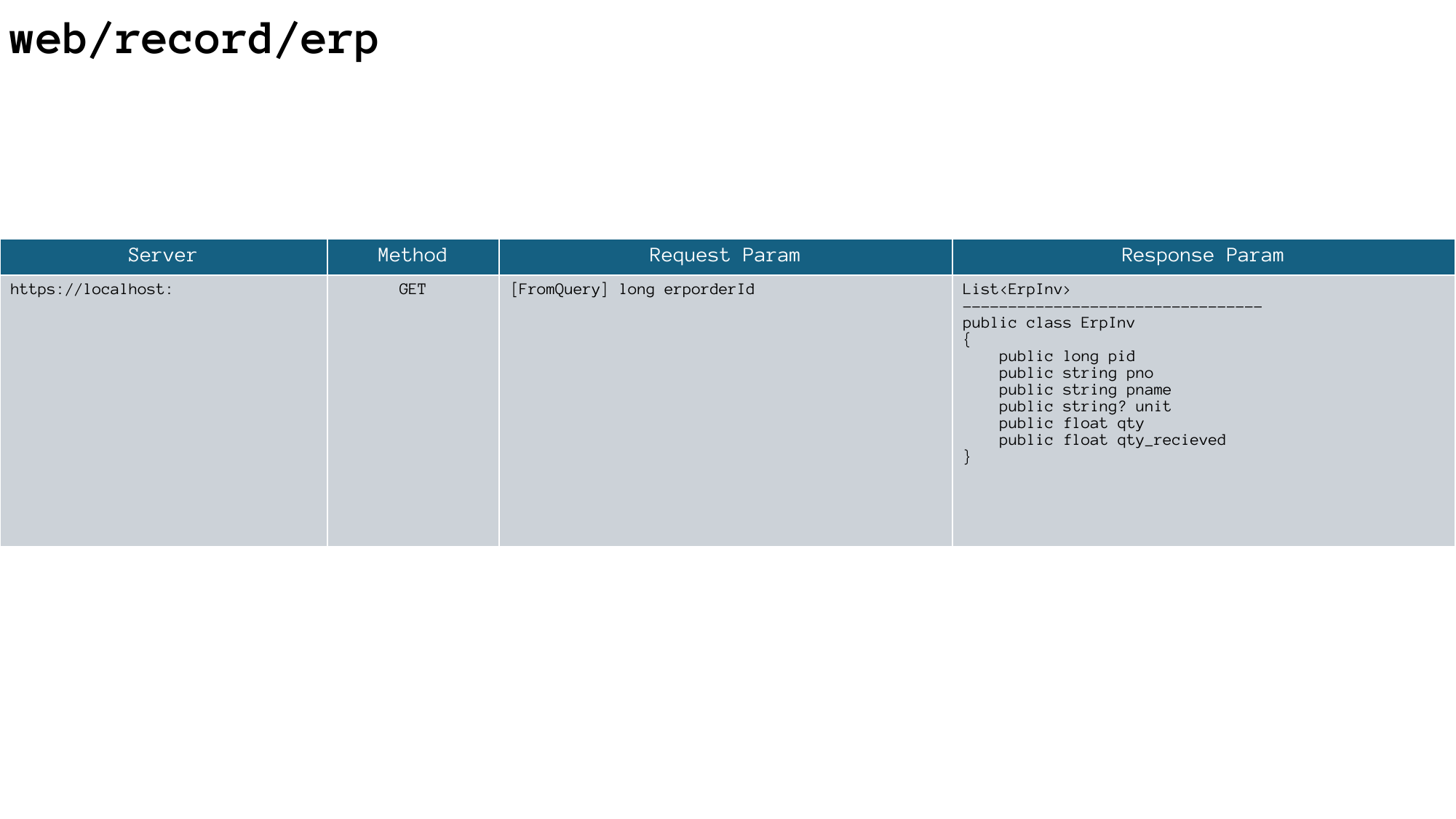

web/record/erp
| Server | Method | Request Param | Response Param |
| --- | --- | --- | --- |
| https://localhost: | GET | [FromQuery] long erporderId | List<ErpInv> --------------------------------- public class ErpInv { public long pid public string pno public string pname public string? unit public float qty public float qty\_recieved } |